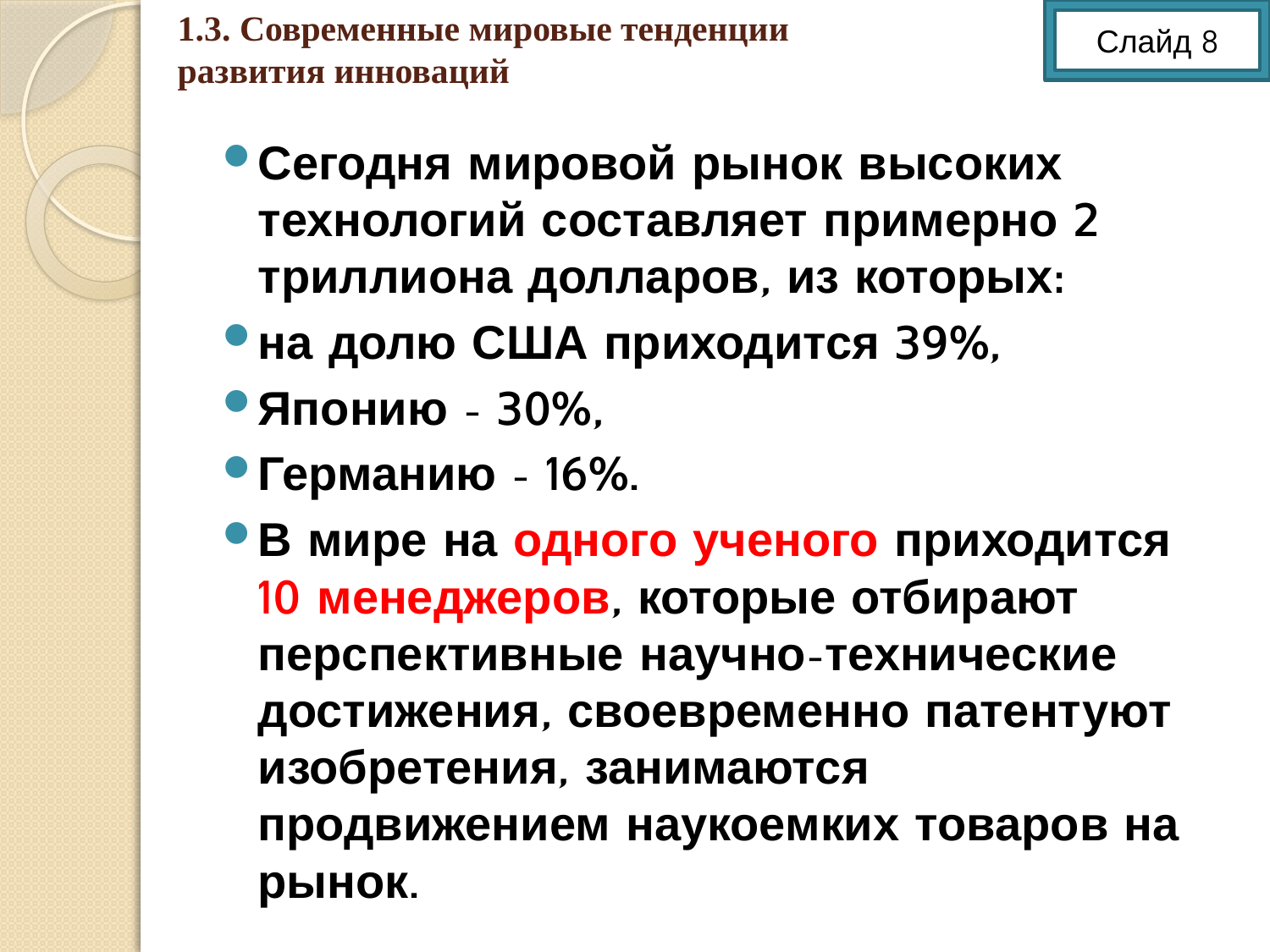

# 1.3. Современные мировые тенденции развития инноваций
Слайд 8
Сегодня мировой рынок высоких технологий составляет примерно 2 триллиона долларов, из которых:
на долю США приходится 39%,
Японию - 30%,
Германию - 16%.
В мире на одного ученого приходится 10 менеджеров, которые отбирают перспективные научно-технические достижения, своевременно патентуют изобретения, занимаются продвижением наукоемких товаров на рынок.